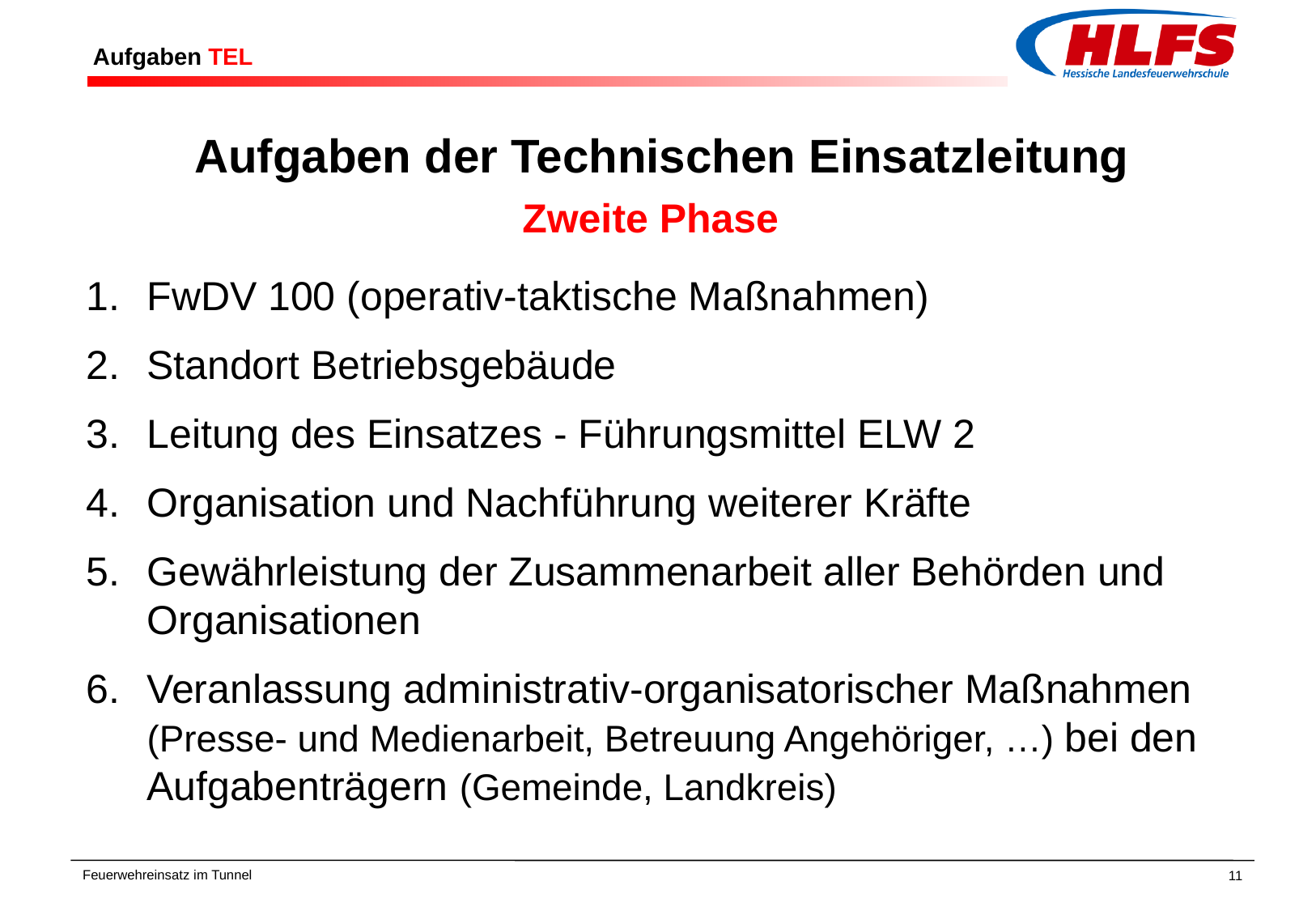

# Aufgaben TEL
Aufgaben der Technischen Einsatzleitung
Zweite Phase
FwDV 100 (operativ-taktische Maßnahmen)
Standort Betriebsgebäude
Leitung des Einsatzes - Führungsmittel ELW 2
Organisation und Nachführung weiterer Kräfte
Gewährleistung der Zusammenarbeit aller Behörden und Organisationen
Veranlassung administrativ-organisatorischer Maßnahmen (Presse- und Medienarbeit, Betreuung Angehöriger, …) bei den Aufgabenträgern (Gemeinde, Landkreis)
Feuerwehreinsatz im Tunnel
11